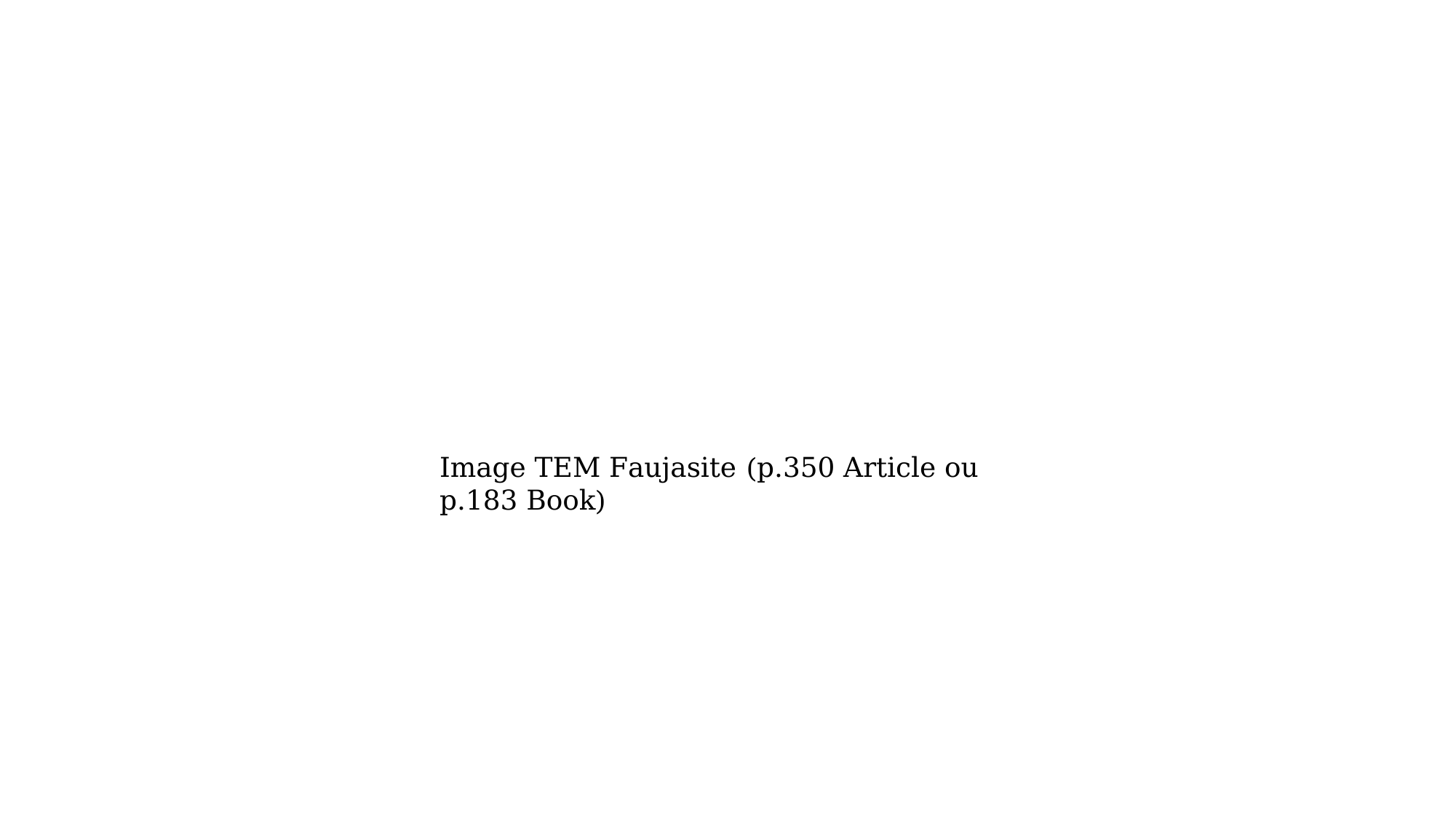

Image TEM Faujasite (p.350 Article ou p.183 Book)